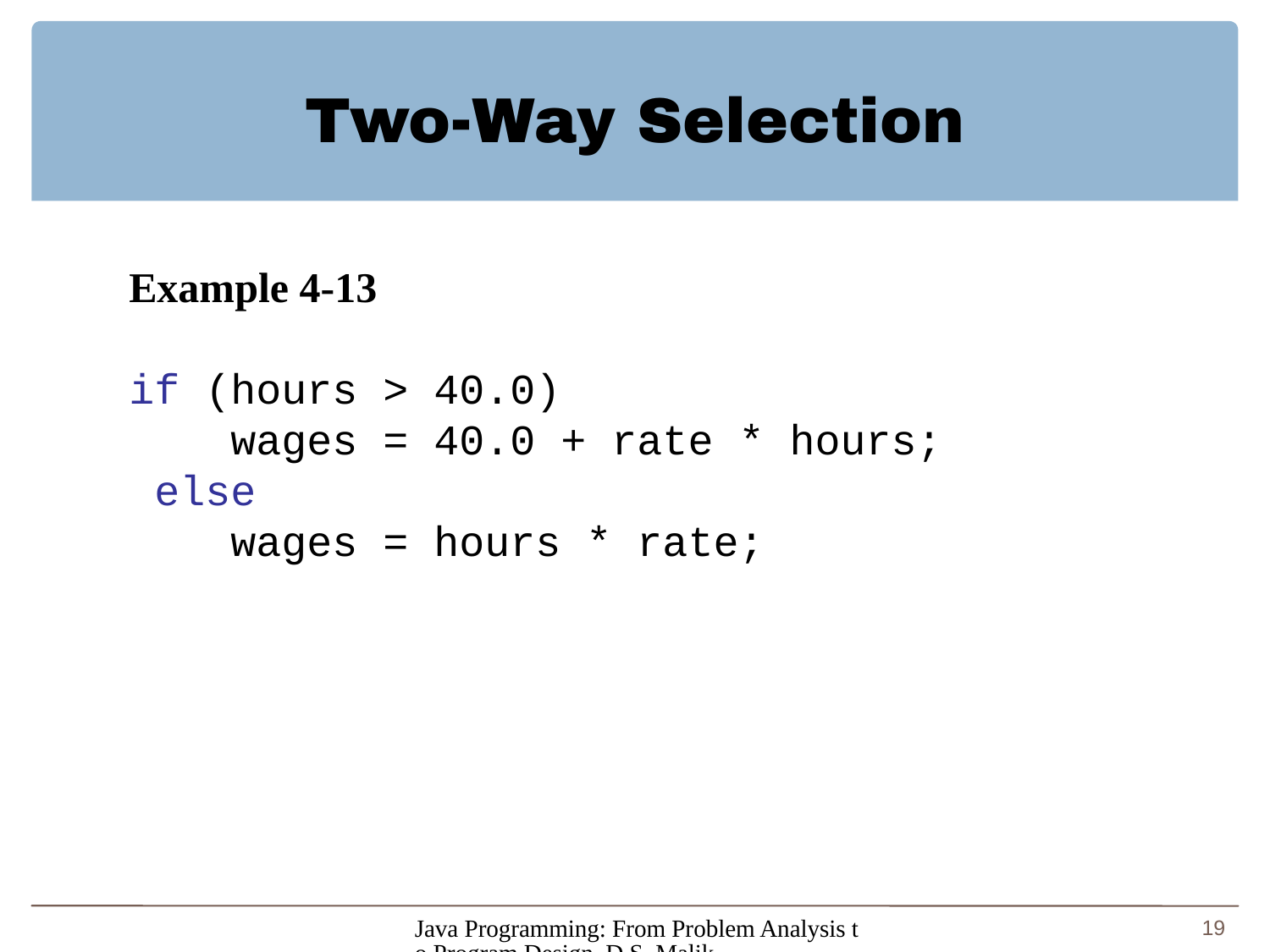

# Two-Way Selection
Example 4-13

if (hours > 40.0)
    wages = 40.0 + rate * hours;
 else
    wages = hours * rate;
Java Programming: From Problem Analysis to Program Design, D.S. Malik
19